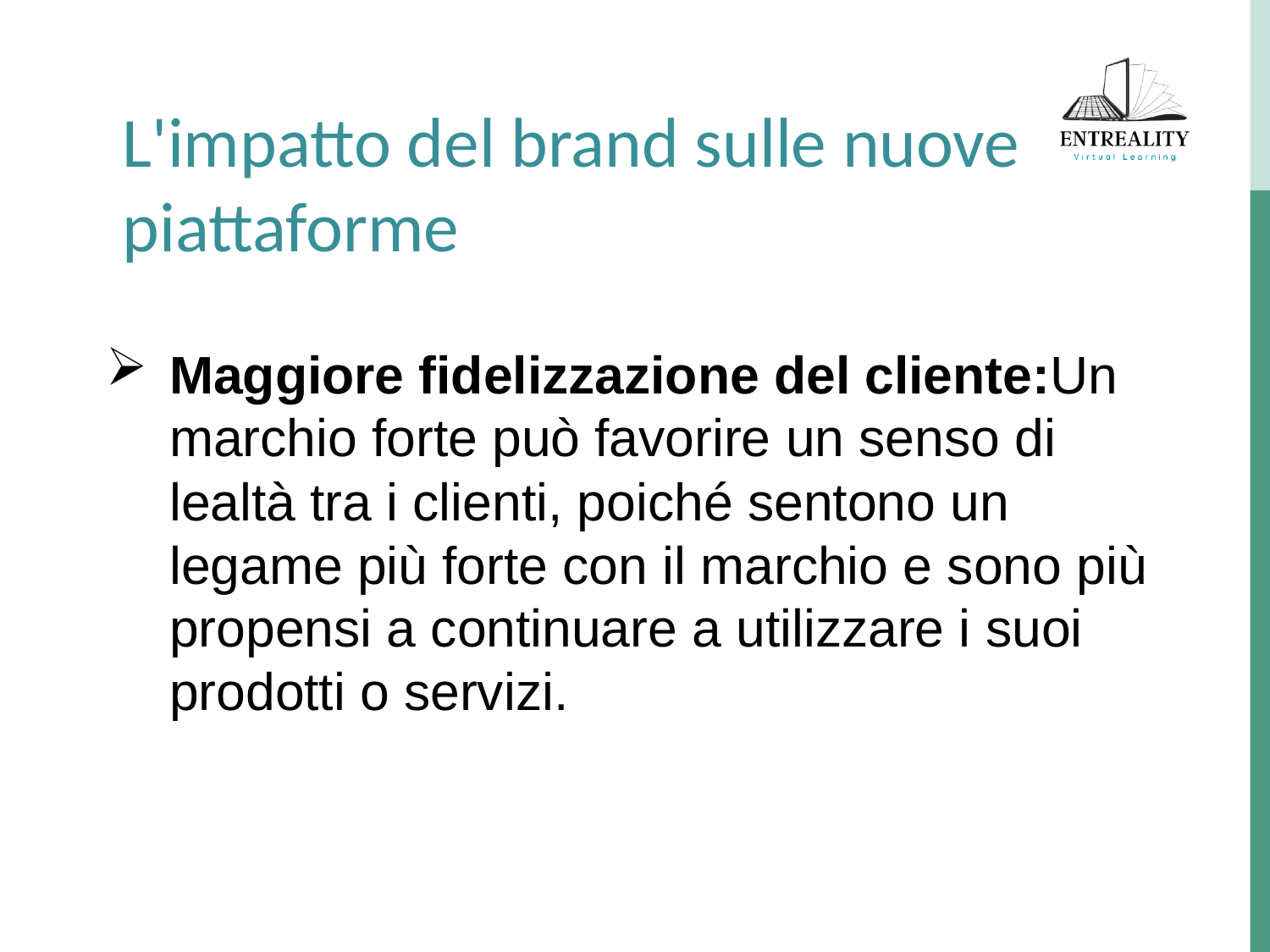

L'impatto del brand sulle nuove piattaforme
Maggiore fidelizzazione del cliente:Un marchio forte può favorire un senso di lealtà tra i clienti, poiché sentono un legame più forte con il marchio e sono più propensi a continuare a utilizzare i suoi prodotti o servizi.